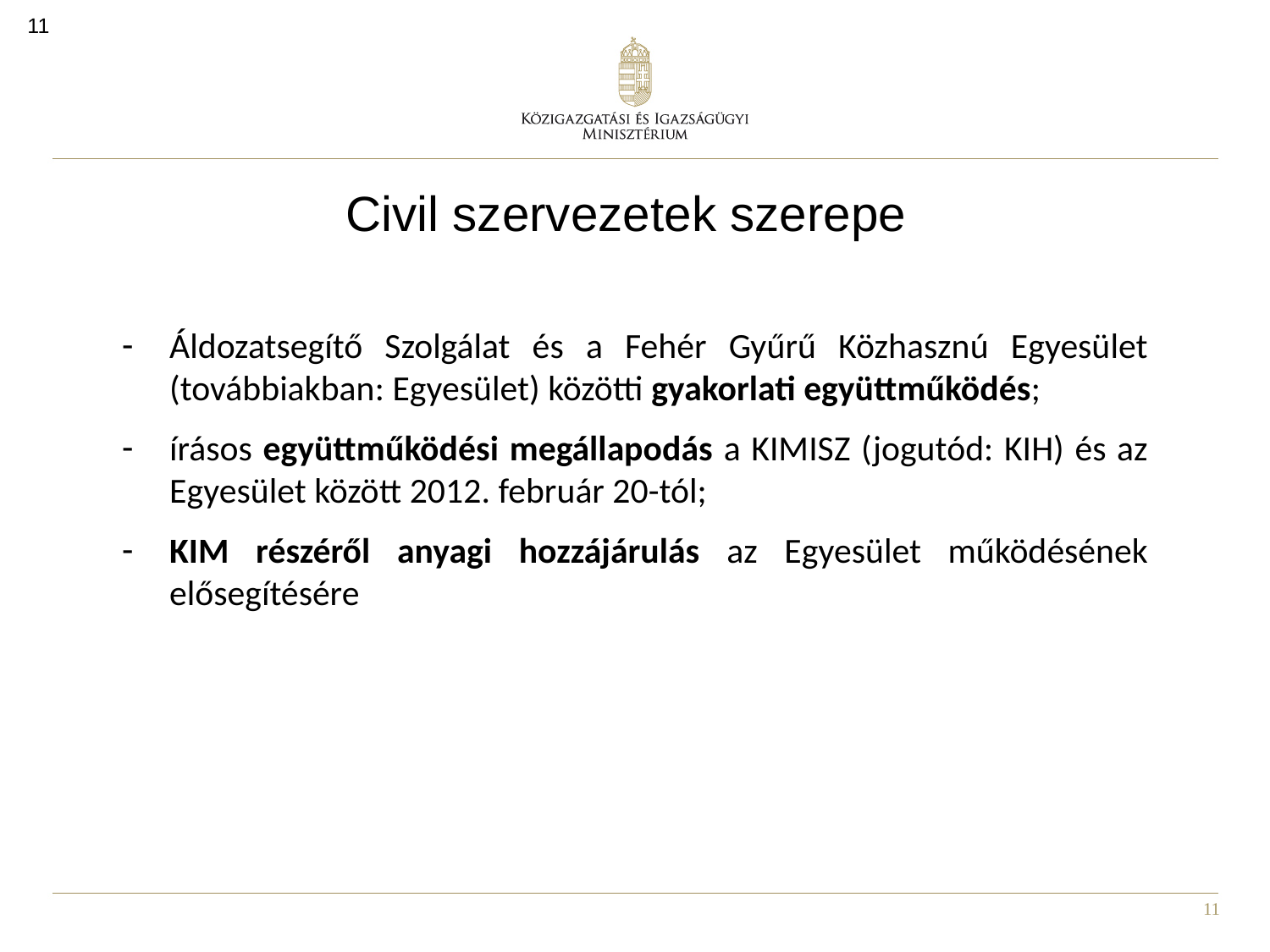

11
# Civil szervezetek szerepe

Áldozatsegítő Szolgálat és a Fehér Gyűrű Közhasznú Egyesület (továbbiakban: Egyesület) közötti gyakorlati együttműködés;
írásos együttműködési megállapodás a KIMISZ (jogutód: KIH) és az Egyesület között 2012. február 20-tól;
KIM részéről anyagi hozzájárulás az Egyesület működésének elősegítésére